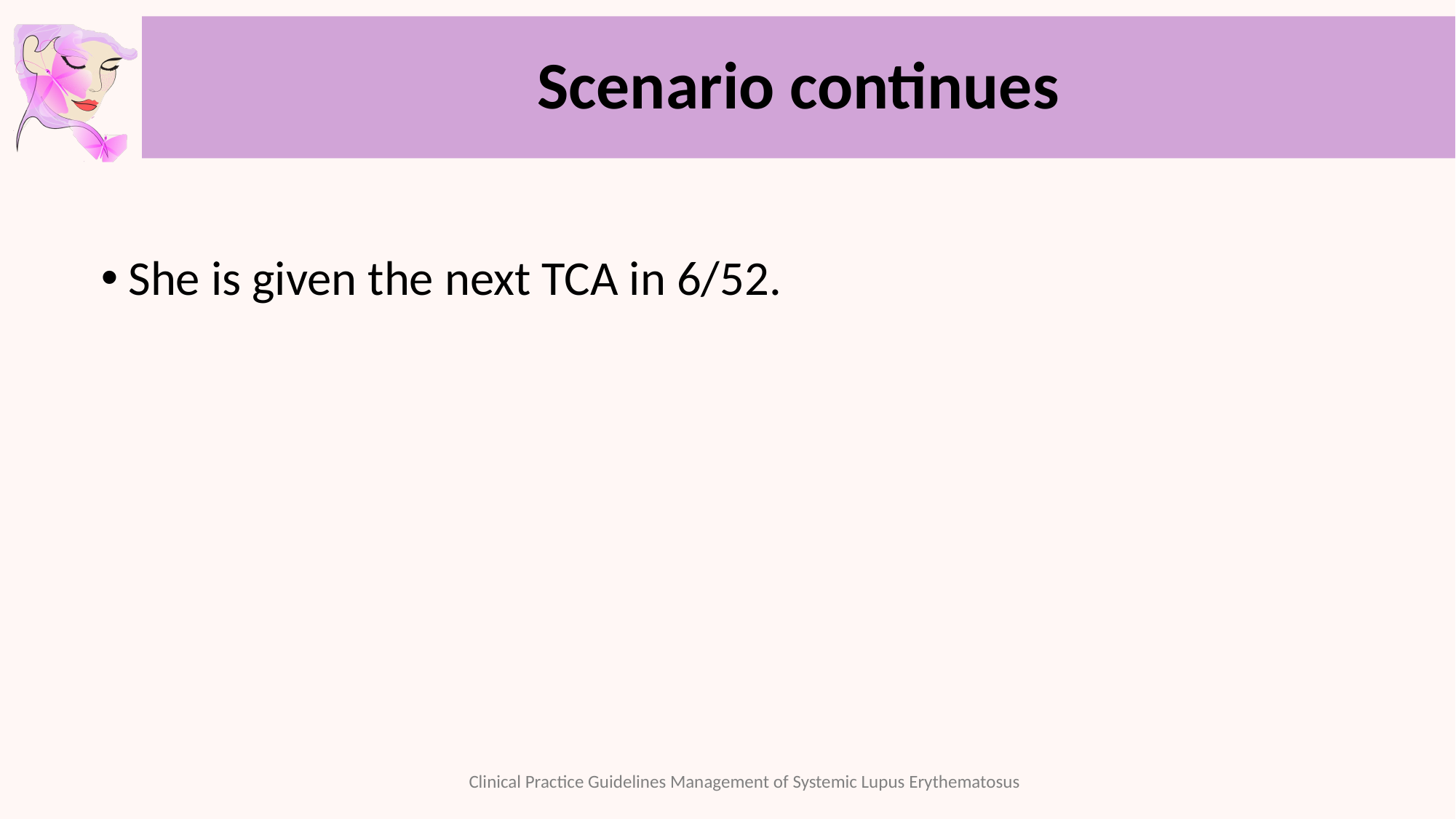

# Scenario continues
She is given the next TCA in 6/52.